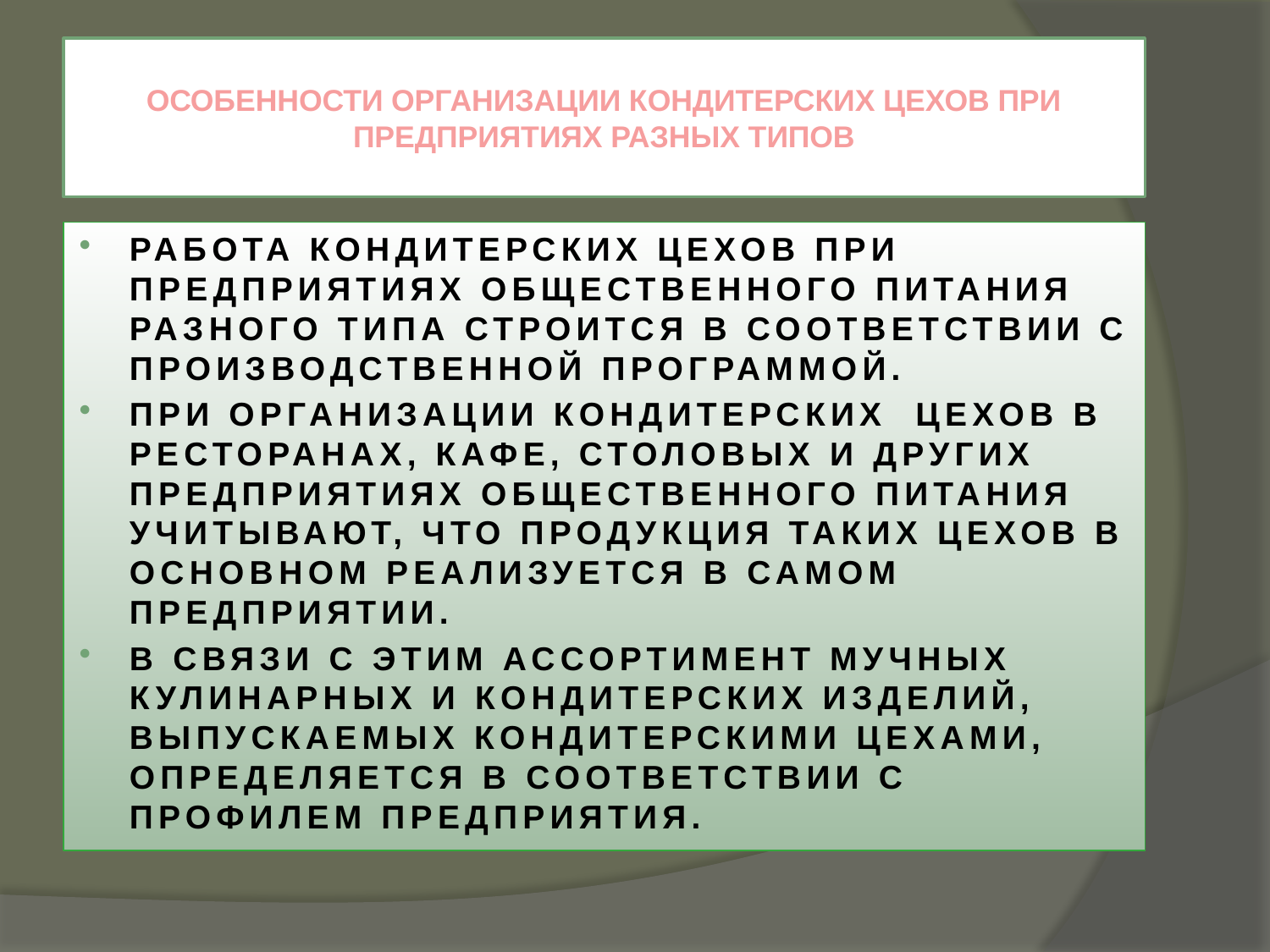

# ОСОБЕННОСТИ ОРГАНИЗАЦИИ КОНДИТЕРСКИХ ЦЕХОВ ПРИ ПРЕДПРИЯТИЯХ РАЗНЫХ ТИПОВ
РАБОТА КОНДИТЕРСКИХ ЦЕХОВ ПРИ ПРЕДПРИЯТИЯХ ОБЩЕСТВЕННОГО ПИТАНИЯ РАЗНОГО ТИПА СТРОИТСЯ В СООТВЕТСТВИИ С ПРОИЗВОДСТВЕННОЙ ПРОГРАММОЙ.
ПРИ ОРГАНИЗАЦИИ КОНДИТЕРСКИХ  ЦЕХОВ В РЕСТОРАНАХ, КАФЕ, СТОЛОВЫХ И ДРУГИХ ПРЕДПРИЯТИЯХ ОБЩЕСТВЕННОГО ПИТАНИЯ УЧИТЫВАЮТ, ЧТО ПРОДУКЦИЯ ТАКИХ ЦЕХОВ В ОСНОВНОМ РЕАЛИЗУЕТСЯ В САМОМ ПРЕДПРИЯТИИ.
В СВЯЗИ С ЭТИМ АССОРТИМЕНТ МУЧНЫХ КУЛИНАРНЫХ И КОНДИТЕРСКИХ ИЗДЕЛИЙ, ВЫПУСКАЕМЫХ КОНДИТЕРСКИМИ ЦЕХАМИ, ОПРЕДЕЛЯЕТСЯ В СООТВЕТСТВИИ С  ПРОФИЛЕМ ПРЕДПРИЯТИЯ.